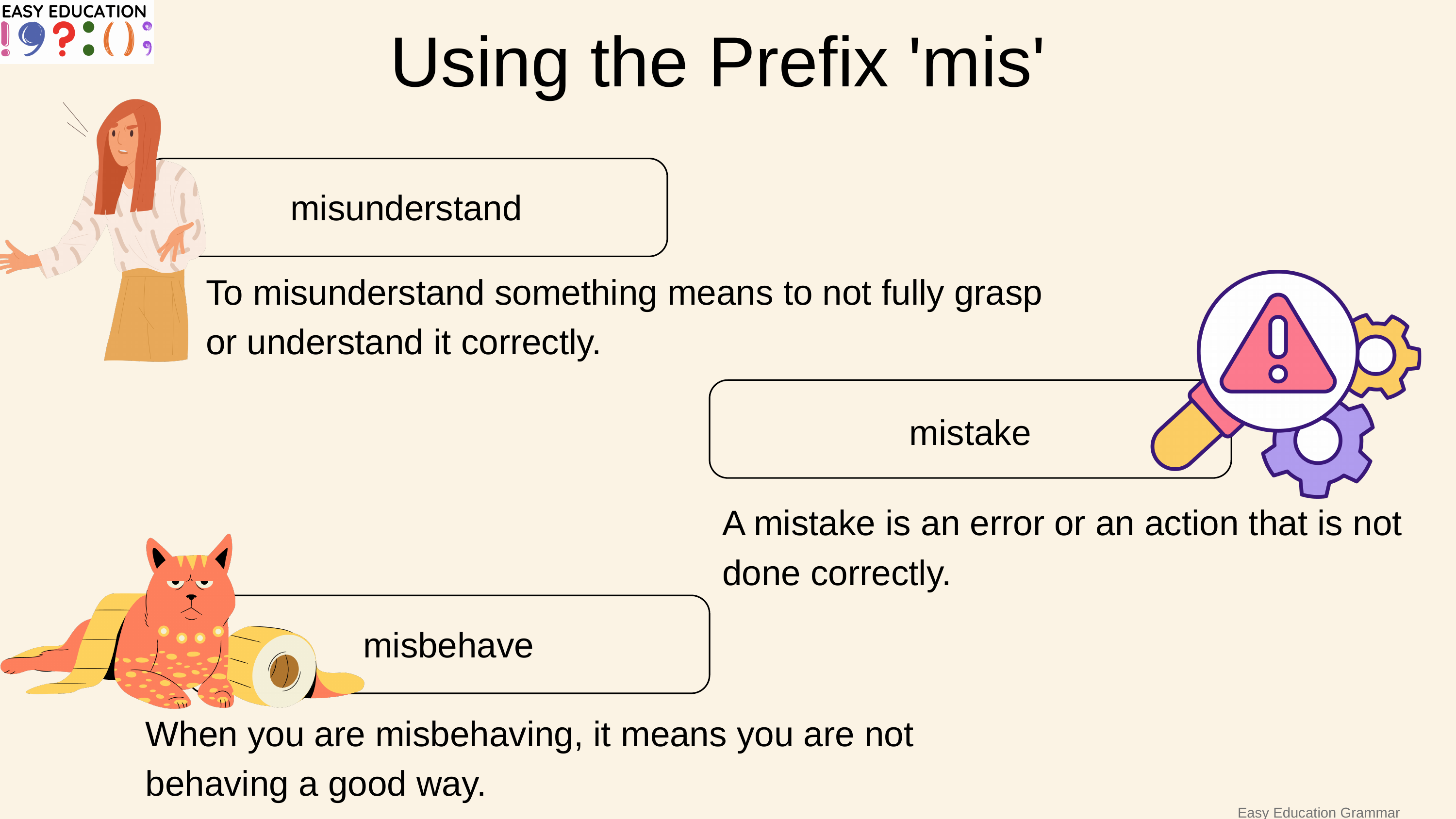

Using the Prefix 'mis'

misunderstand
To misunderstand something means to not fully grasp or understand it correctly.

mistake
A mistake is an error or an action that is not done correctly.

misbehave
When you are misbehaving, it means you are not behaving a good way.